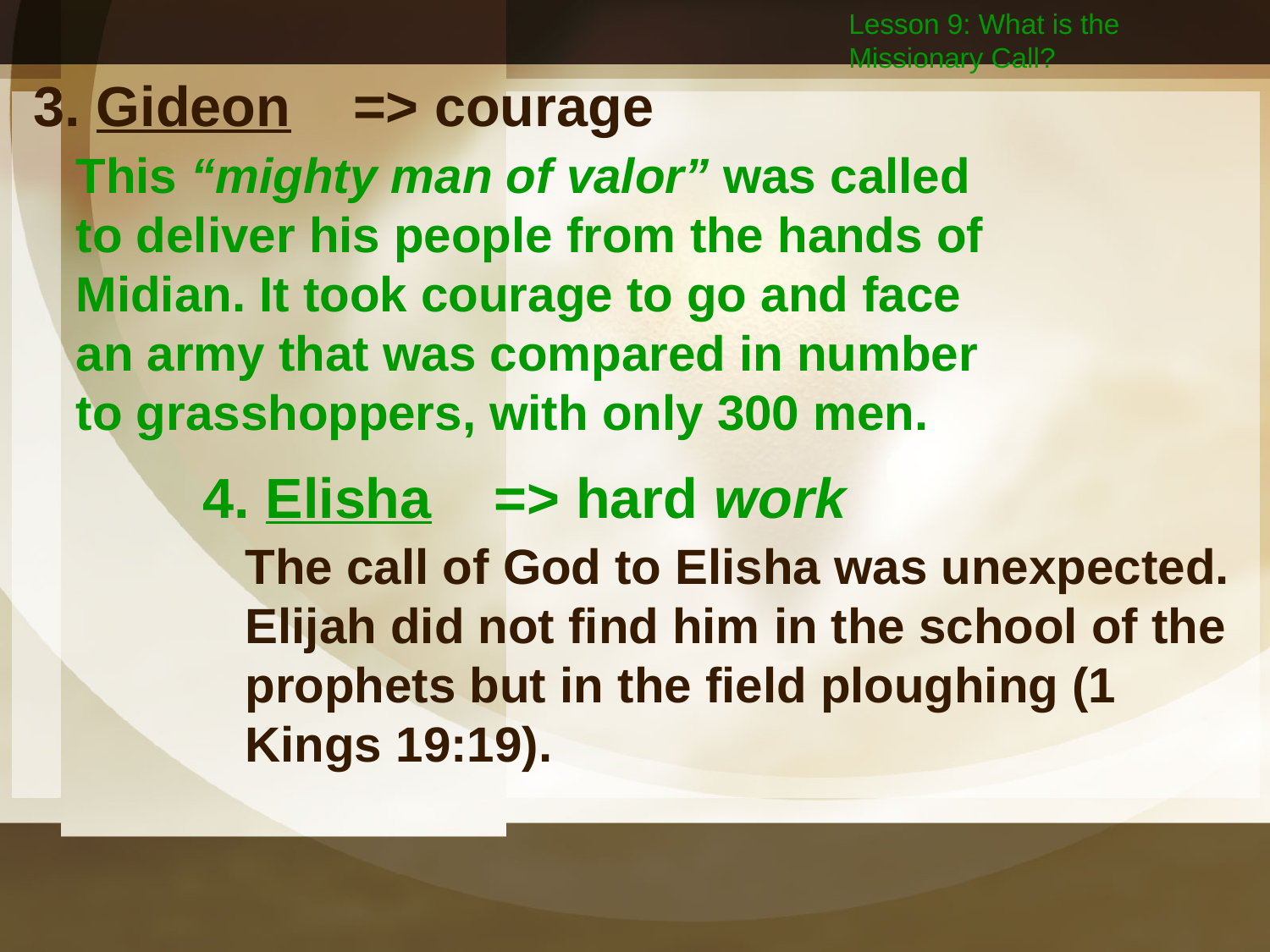

Lesson 9: What is the Missionary Call?
3. Gideon    => courage
This “mighty man of valor” was called to deliver his people from the hands of Midian. It took courage to go and face an army that was compared in number to grasshoppers, with only 300 men.
4. Elisha    => hard work
The call of God to Elisha was unexpected. Elijah did not find him in the school of the prophets but in the field ploughing (1 Kings 19:19).